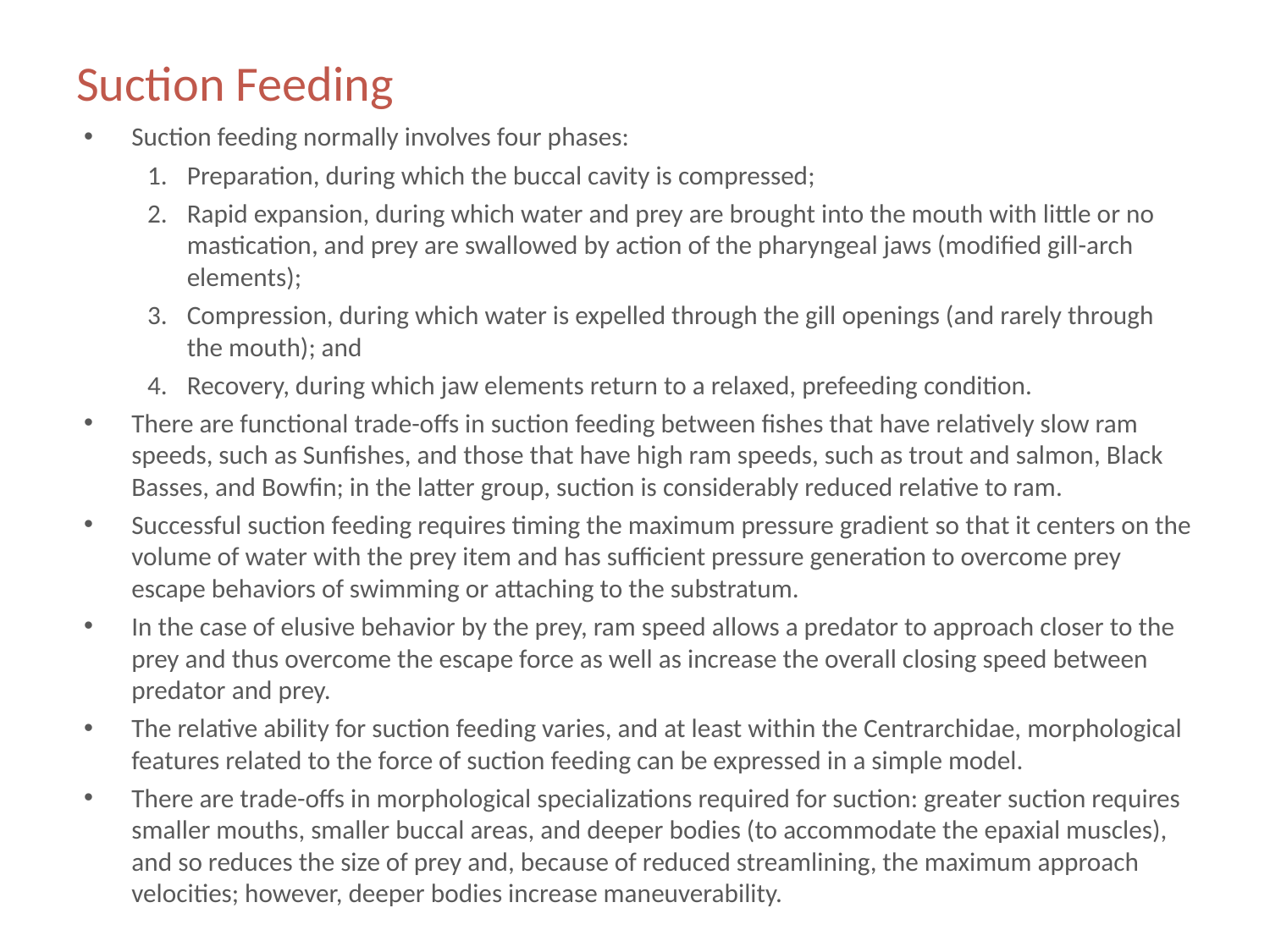

# Suction Feeding
Suction feeding normally involves four phases:
Preparation, during which the buccal cavity is compressed;
Rapid expansion, during which water and prey are brought into the mouth with little or no mastication, and prey are swallowed by action of the pharyngeal jaws (modified gill-arch elements);
Compression, during which water is expelled through the gill openings (and rarely through the mouth); and
Recovery, during which jaw elements return to a relaxed, prefeeding condition.
There are functional trade-offs in suction feeding between fishes that have relatively slow ram speeds, such as Sunfishes, and those that have high ram speeds, such as trout and salmon, Black Basses, and Bowfin; in the latter group, suction is considerably reduced relative to ram.
Successful suction feeding requires timing the maximum pressure gradient so that it centers on the volume of water with the prey item and has sufficient pressure generation to overcome prey escape behaviors of swimming or attaching to the substratum.
In the case of elusive behavior by the prey, ram speed allows a predator to approach closer to the prey and thus overcome the escape force as well as increase the overall closing speed between predator and prey.
The relative ability for suction feeding varies, and at least within the Centrarchidae, morphological features related to the force of suction feeding can be expressed in a simple model.
There are trade-offs in morphological specializations required for suction: greater suction requires smaller mouths, smaller buccal areas, and deeper bodies (to accommodate the epaxial muscles), and so reduces the size of prey and, because of reduced streamlining, the maximum approach velocities; however, deeper bodies increase maneuverability.